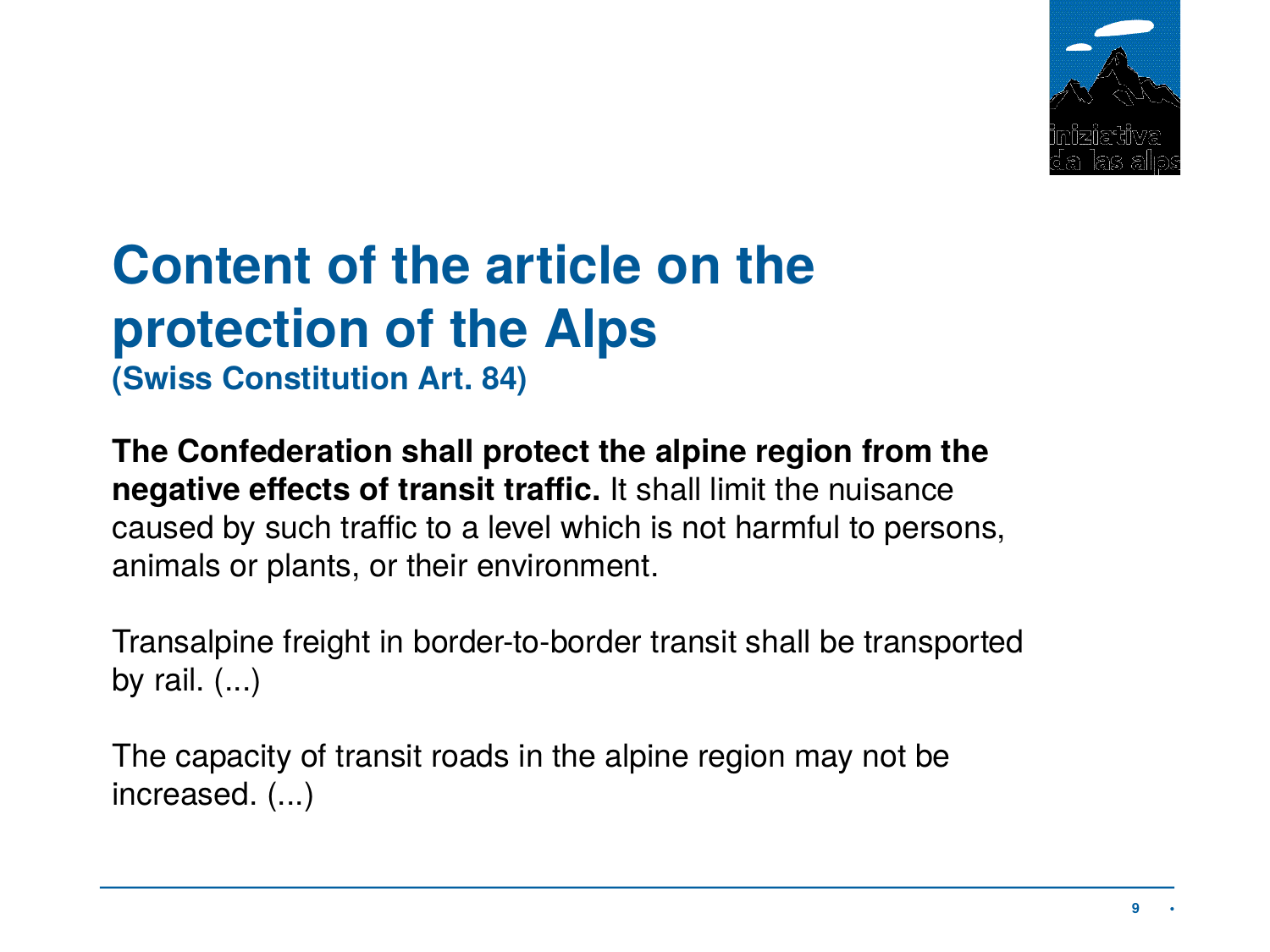

# Content of the article on the protection of the Alps (Swiss Constitution Art. 84)
The Confederation shall protect the alpine region from the negative effects of transit traffic. It shall limit the nuisance caused by such traffic to a level which is not harmful to persons, animals or plants, or their environment.

Transalpine freight in border-to-border transit shall be transported by rail. (...)

The capacity of transit roads in the alpine region may not be increased. (...)
9